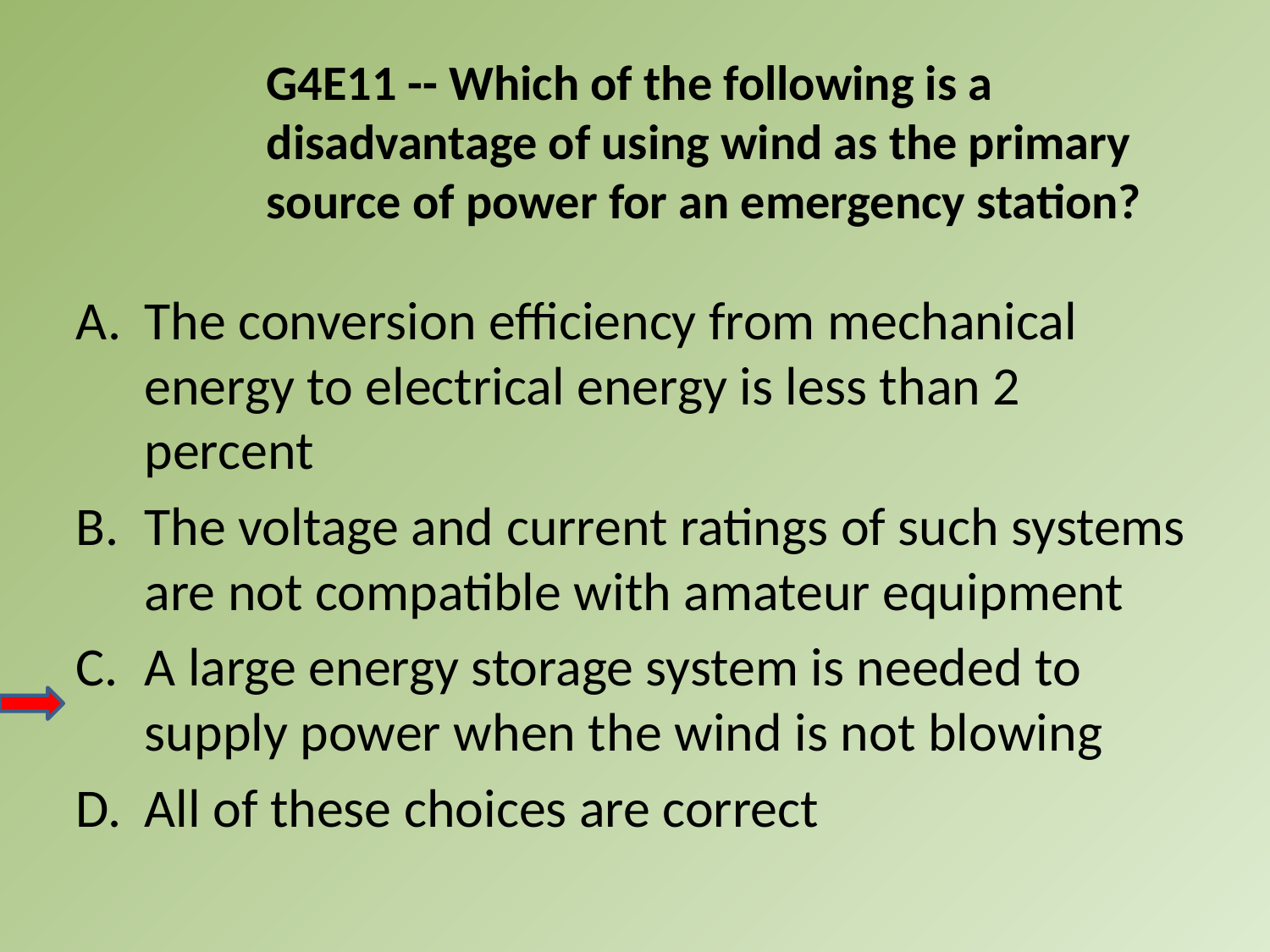

G4E11 -- Which of the following is a disadvantage of using wind as the primary source of power for an emergency station?
A.	The conversion efficiency from mechanical energy to electrical energy is less than 2 percent
B.	The voltage and current ratings of such systems are not compatible with amateur equipment
C.	A large energy storage system is needed to supply power when the wind is not blowing
D.	All of these choices are correct